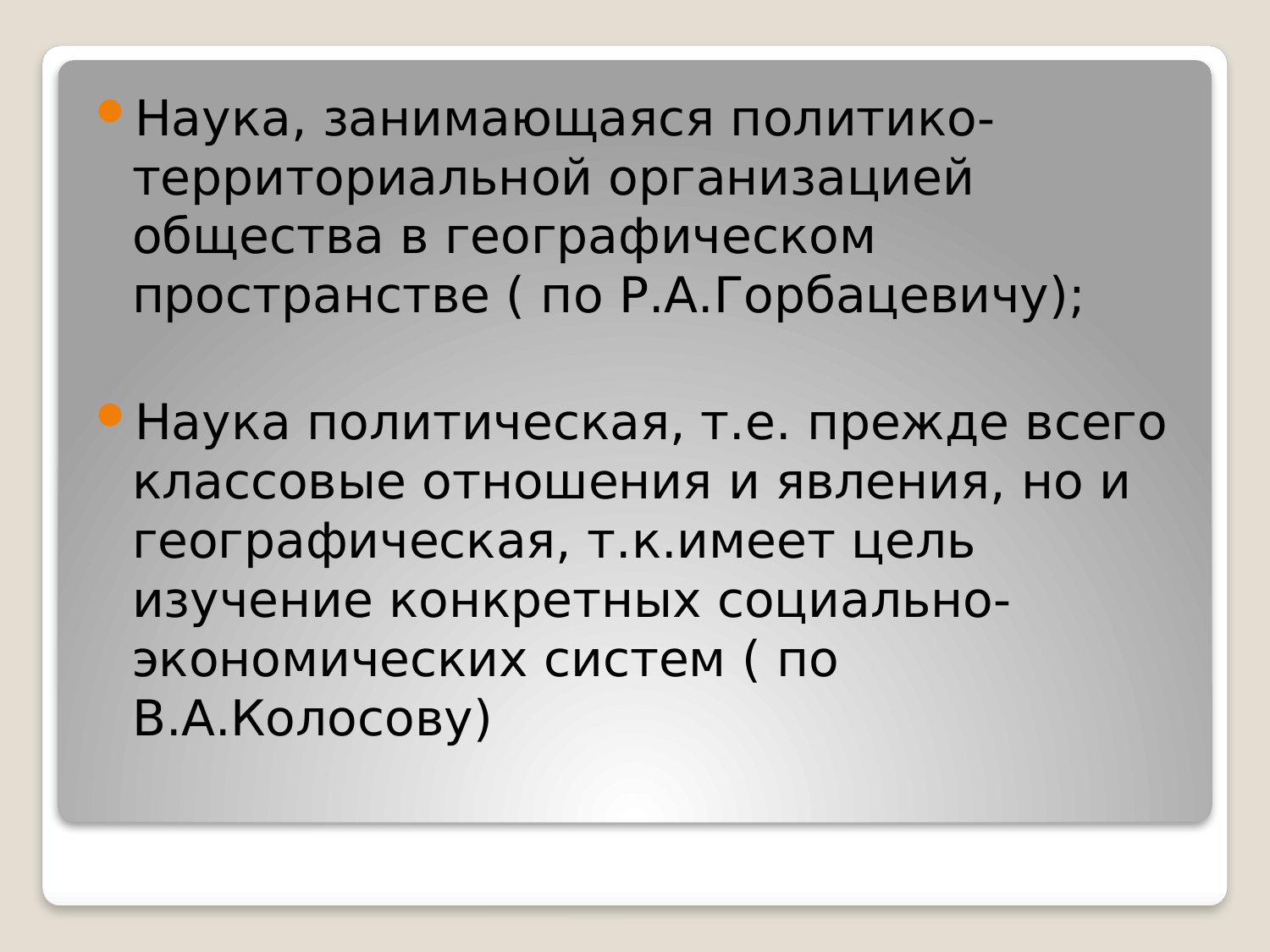

Наука, занимающаяся политико-территориальной организацией общества в географическом пространстве ( по Р.А.Горбацевичу);

Наука политическая, т.е. прежде всего классовые отношения и явления, но и географическая, т.к.имеет цель изучение конкретных социально-экономических систем ( по В.А.Колосову)

#